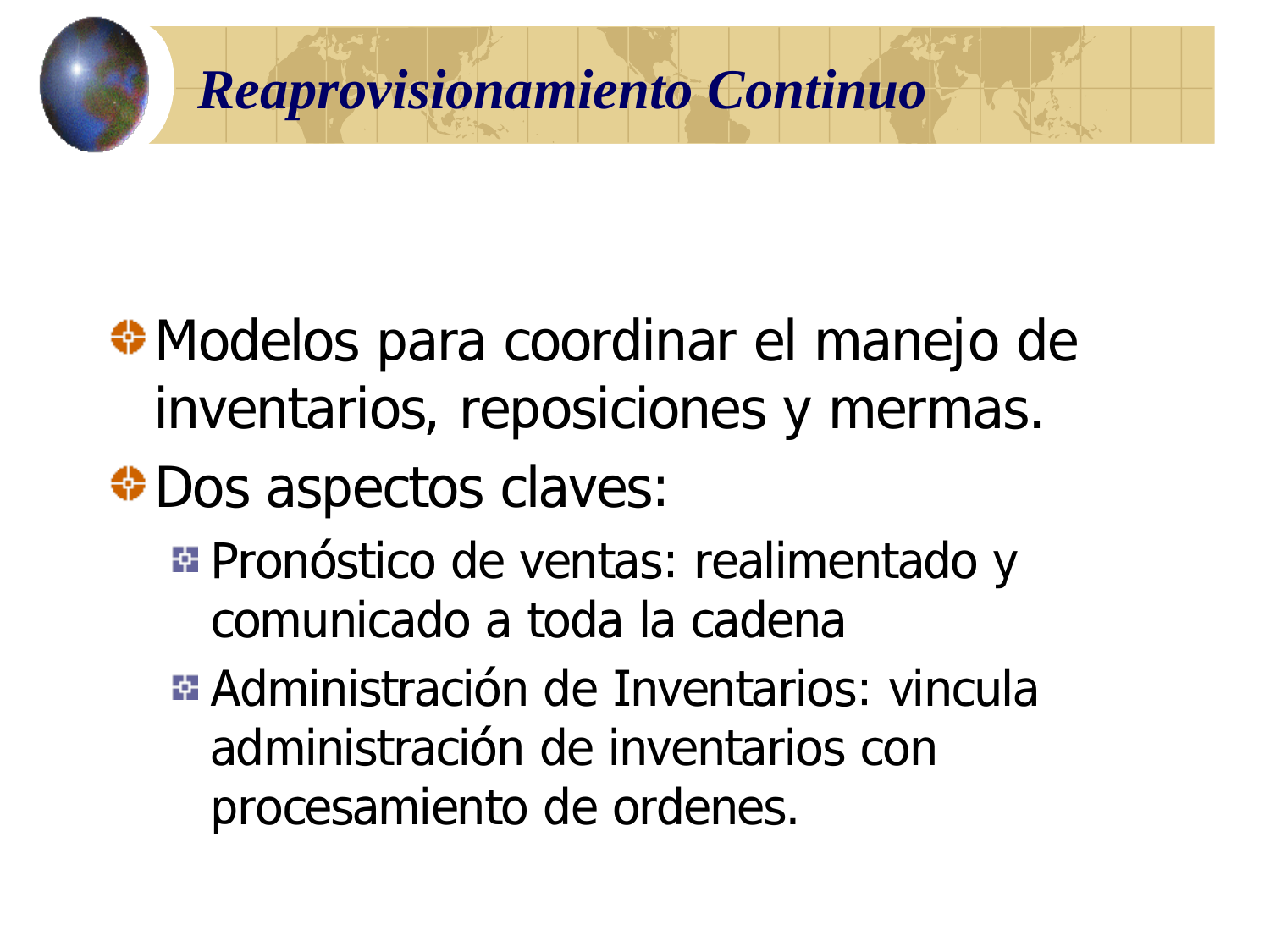

# Reaprovisionamiento Continuo
Modelos para coordinar el manejo de inventarios, reposiciones y mermas.
Dos aspectos claves:
Pronóstico de ventas: realimentado y comunicado a toda la cadena
Administración de Inventarios: vincula administración de inventarios con procesamiento de ordenes.